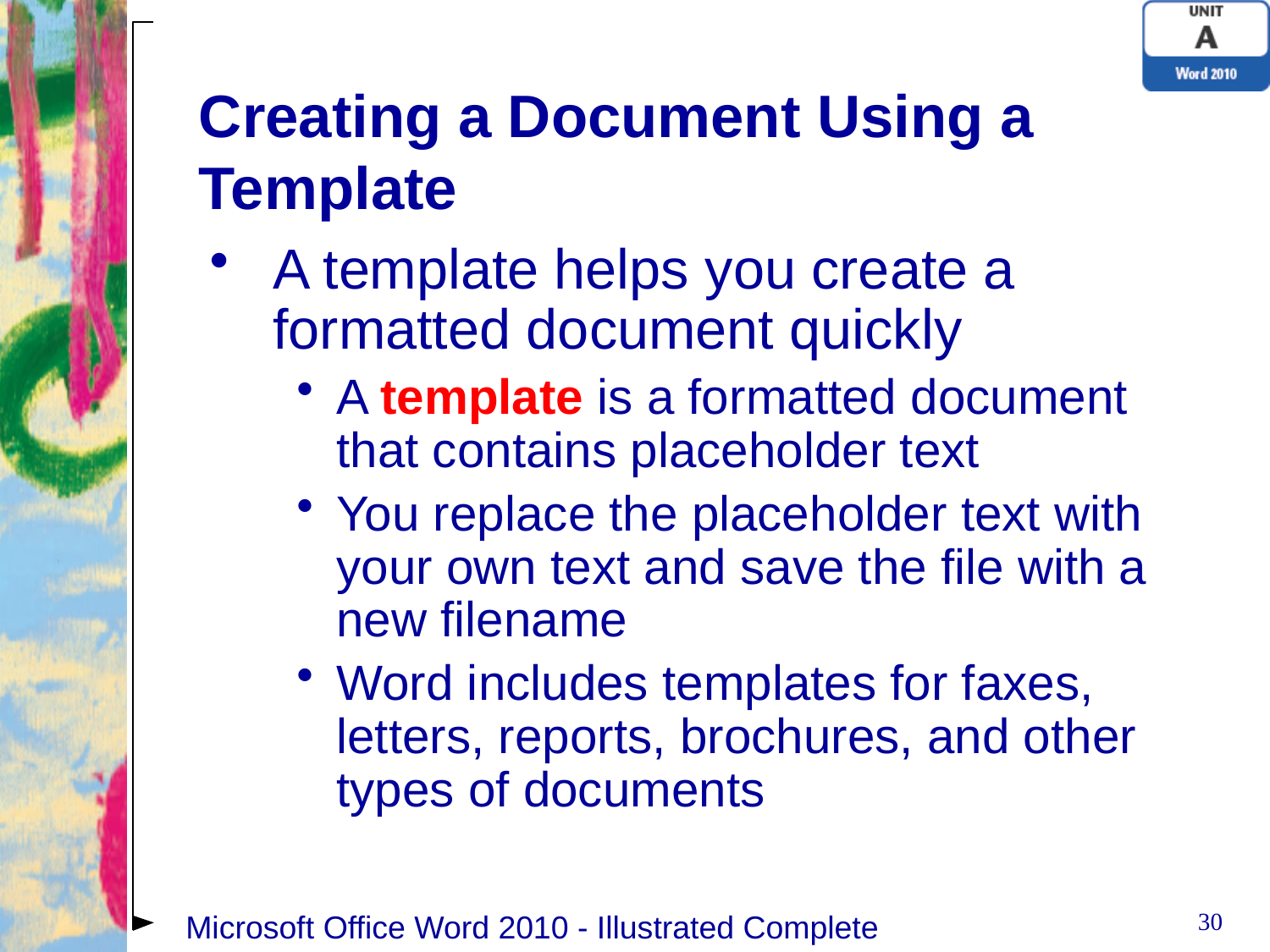

# Creating a Document Using a Template
A template helps you create a formatted document quickly
A template is a formatted document that contains placeholder text
You replace the placeholder text with your own text and save the file with a new filename
Word includes templates for faxes, letters, reports, brochures, and other types of documents

30
Microsoft Office Word 2010 - Illustrated Complete